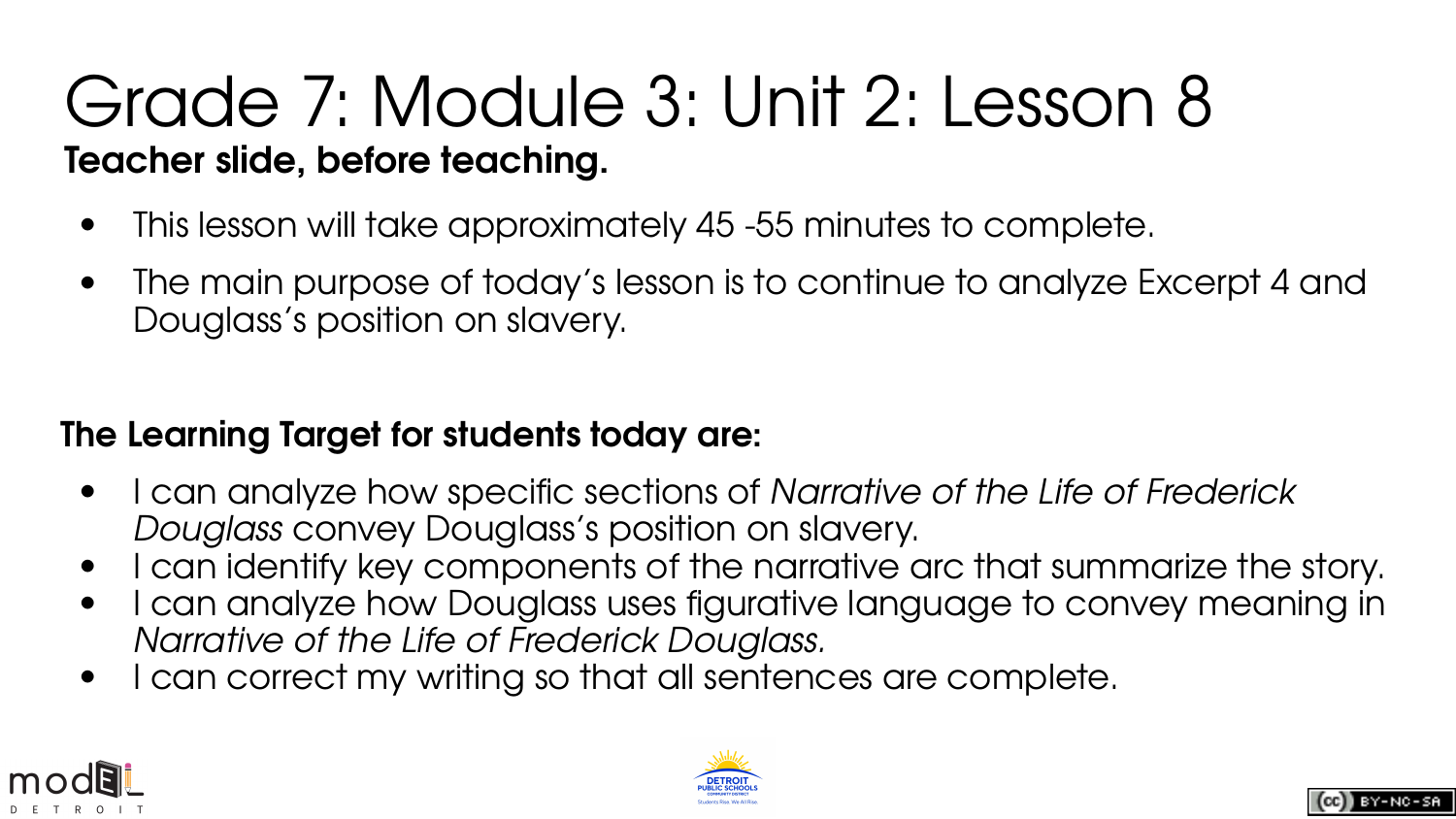

Grade 7: Module 3: Unit 2: Lesson 8
Teacher slide, before teaching.
This lesson will take approximately 45 -55 minutes to complete.
The main purpose of today’s lesson is to continue to analyze Excerpt 4 and Douglass’s position on slavery.

The Learning Target for students today are:
I can analyze how specific sections of Narrative of the Life of Frederick Douglass convey Douglass’s position on slavery.
I can identify key components of the narrative arc that summarize the story.
I can analyze how Douglass uses figurative language to convey meaning in Narrative of the Life of Frederick Douglass.
I can correct my writing so that all sentences are complete.